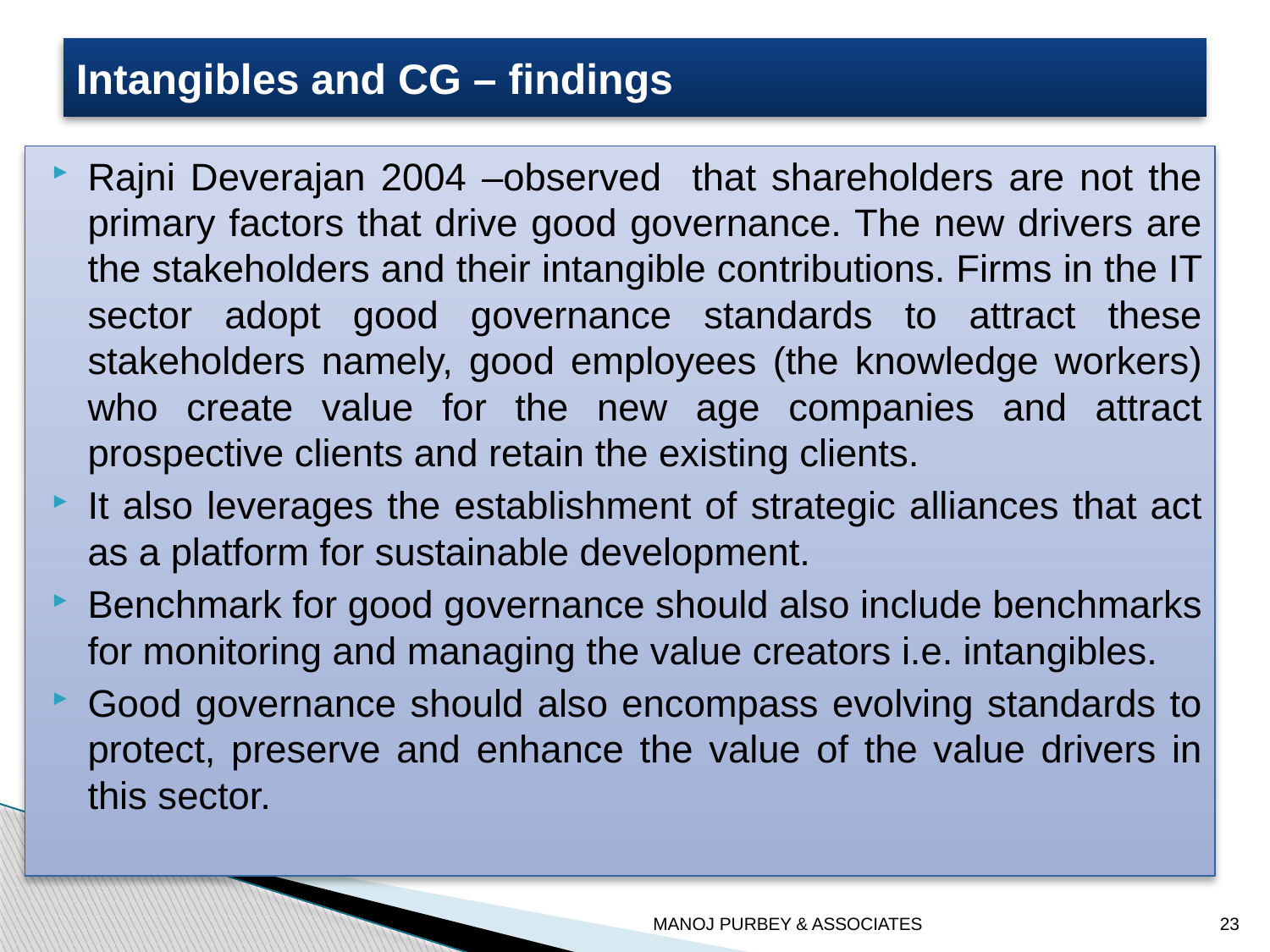

# Intangibles and CG – findings
Rajni Deverajan 2004 –observed  that shareholders are not the primary factors that drive good governance. The new drivers are the stakeholders and their intangible contributions. Firms in the IT sector adopt good governance standards to attract these stakeholders namely, good employees (the knowledge workers) who create value for the new age companies and attract prospective clients and retain the existing clients.
It also leverages the establishment of strategic alliances that act as a platform for sustainable development.
Benchmark for good governance should also include benchmarks for monitoring and managing the value creators i.e. intangibles.
Good governance should also encompass evolving standards to protect, preserve and enhance the value of the value drivers in this sector.

MANOJ PURBEY & ASSOCIATES
23